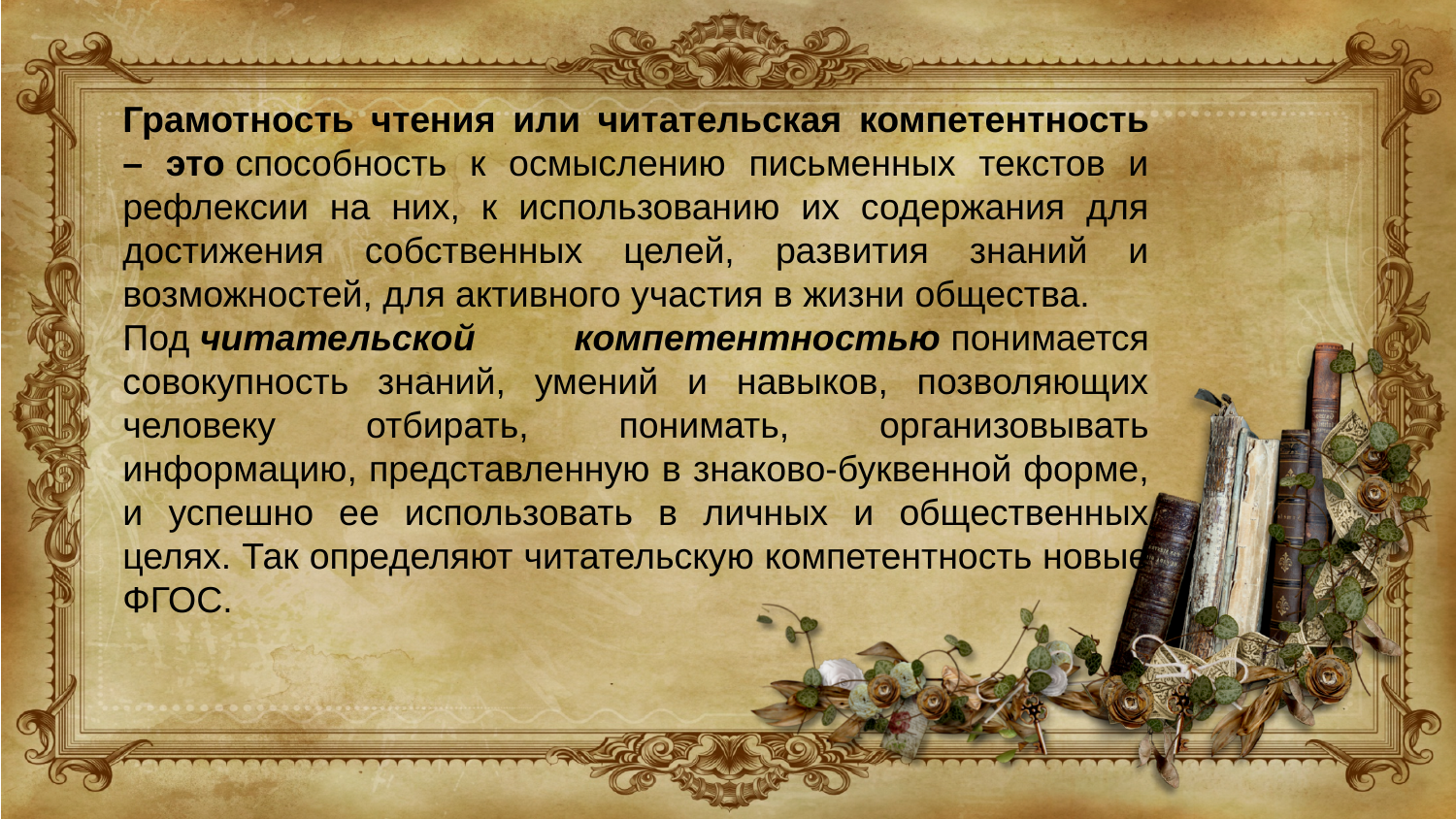

Грамотность чтения или читательская компетентность – это способность к осмыслению письменных текстов и рефлексии на них, к использованию их содержания для достижения собственных целей, развития знаний и возможностей, для активного участия в жизни общества.
Под читательской компетентностью понимается совокупность знаний, умений и навыков, позволяющих человеку отбирать, понимать, организовывать информацию, представленную в знаково-буквенной форме, и успешно ее использовать в личных и общественных целях. Так определяют читательскую компетентность новые ФГОС.